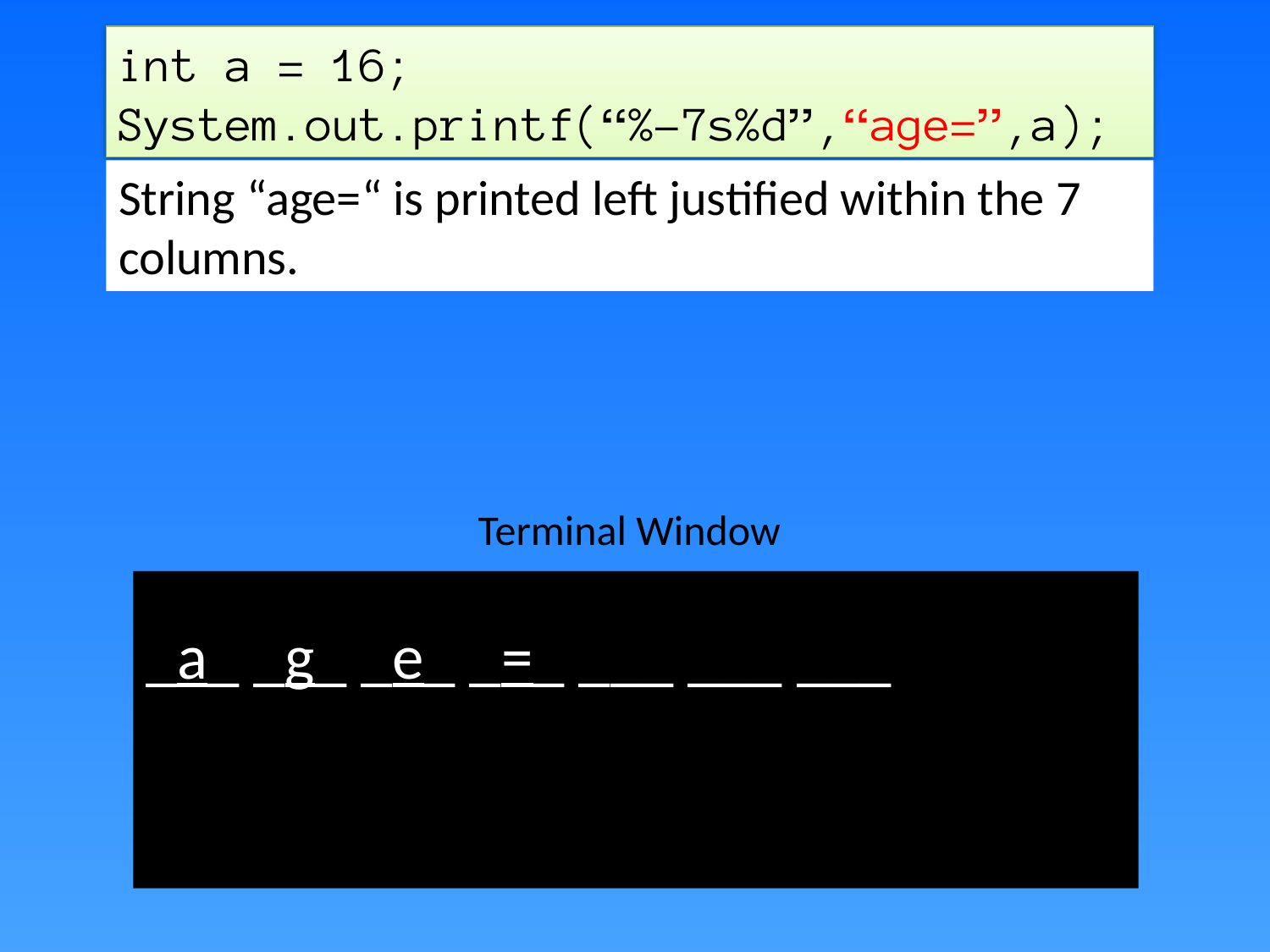

int a = 16;
System.out.printf(“%-7s%d”,“age=”,a);
String “age=“ is printed left justified within the 7 columns.
Terminal Window

_a_ _g_ _e_ _=_ ___ ___ ___

F